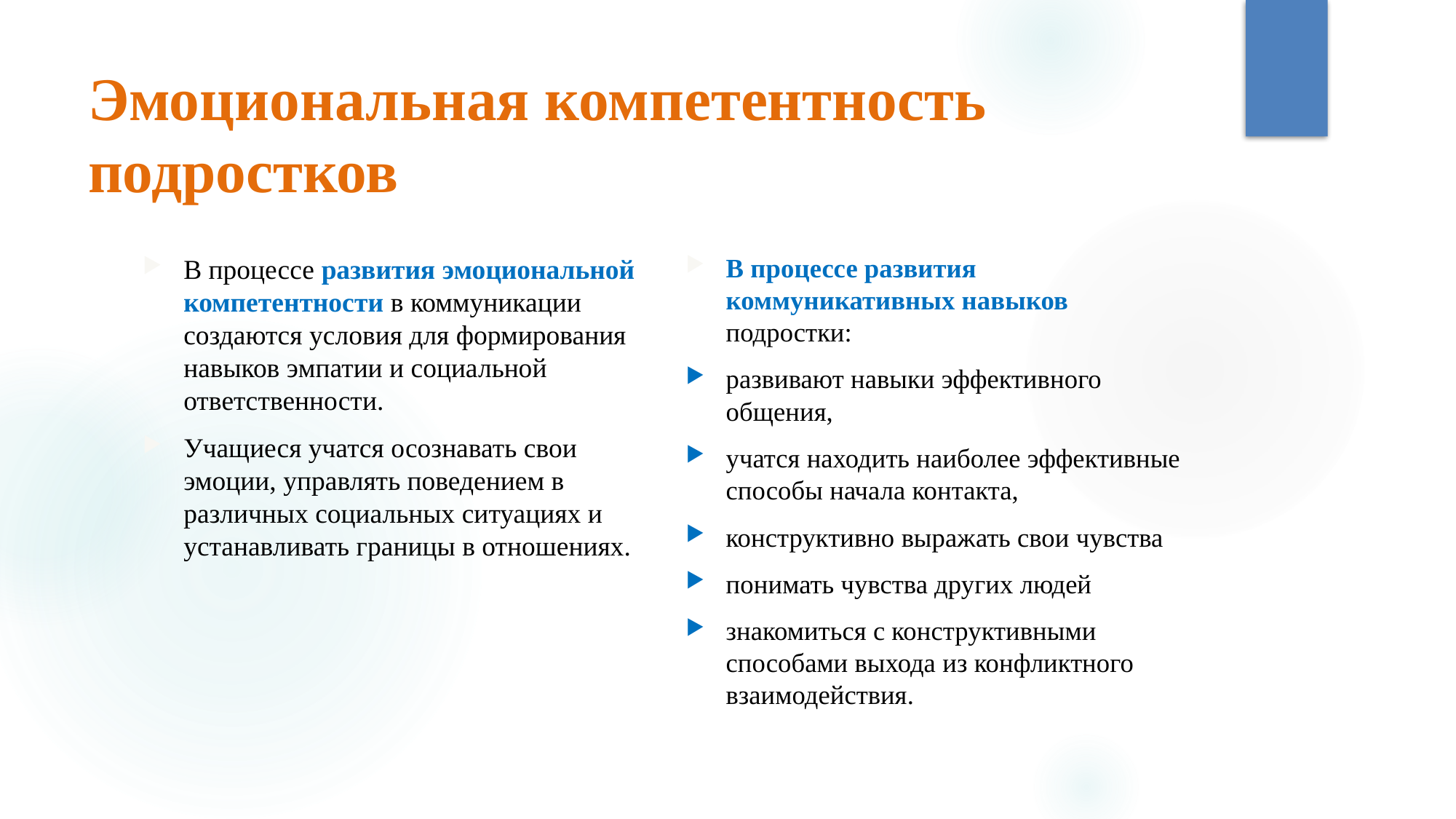

# Эмоциональная компетентность подростков
В процессе развития коммуникативных навыков подростки:
развивают навыки эффективного общения,
учатся находить наиболее эффективные способы начала контакта,
конструктивно выражать свои чувства
понимать чувства других людей
знакомиться с конструктивными способами выхода из конфликтного взаимодействия.

В процессе развития эмоциональной компетентности в коммуникации создаются условия для формирования навыков эмпатии и социальной ответственности.
Учащиеся учатся осознавать свои эмоции, управлять поведением в различных социальных ситуациях и устанавливать границы в отношениях.